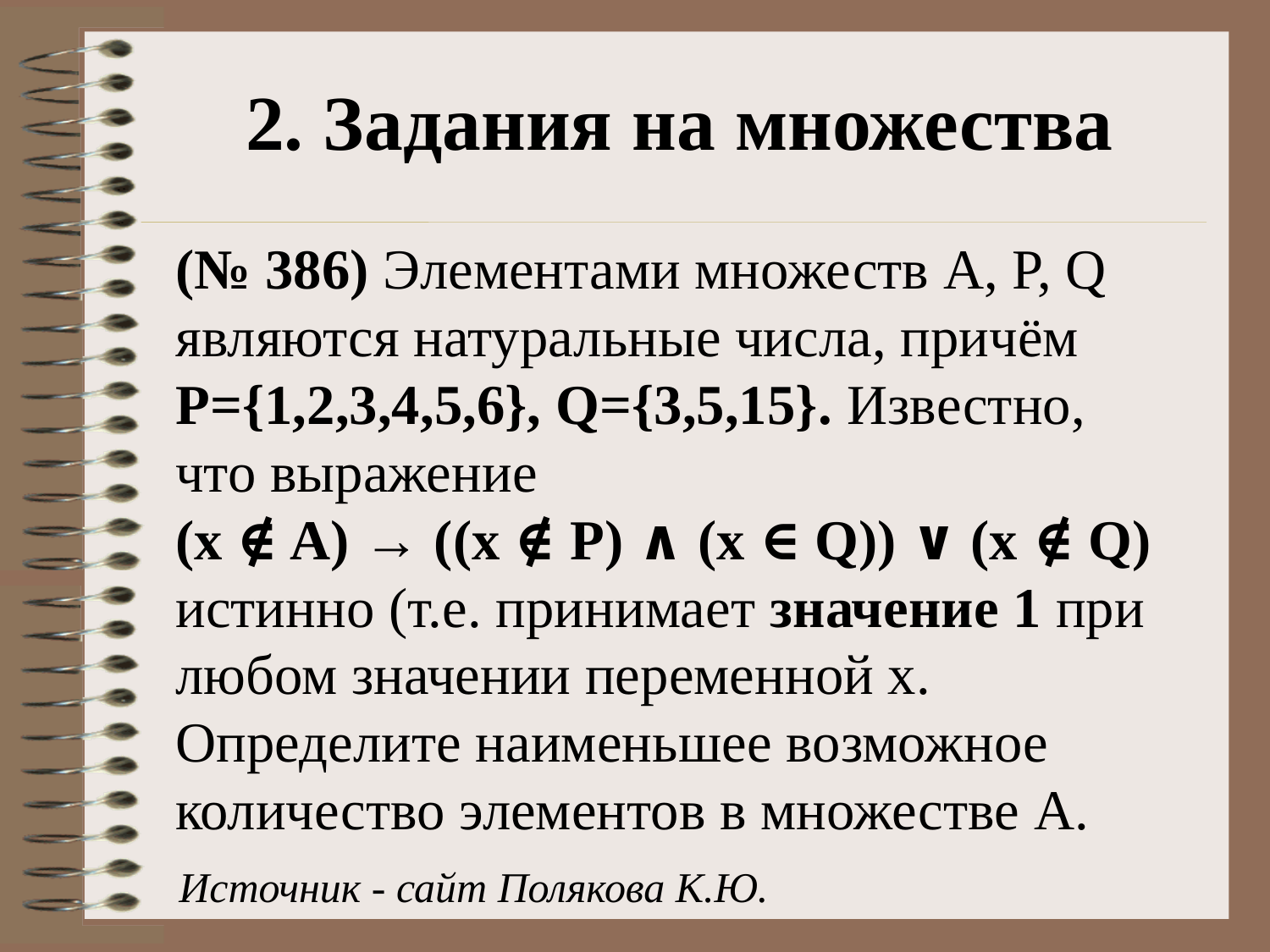

2. Задания на множества
(№ 386) Элементами множеств А, P, Q являются натуральные числа, причём P={1,2,3,4,5,6}, Q={3,5,15}. Известно, что выражение
(x ∉ A) → ((x ∉ P) ∧ (x ∈ Q)) ∨ (x ∉ Q)
истинно (т.е. принимает значение 1 при любом значении переменной х. Определите наименьшее возможное количество элементов в множестве A.
Источник - сайт Полякова К.Ю.